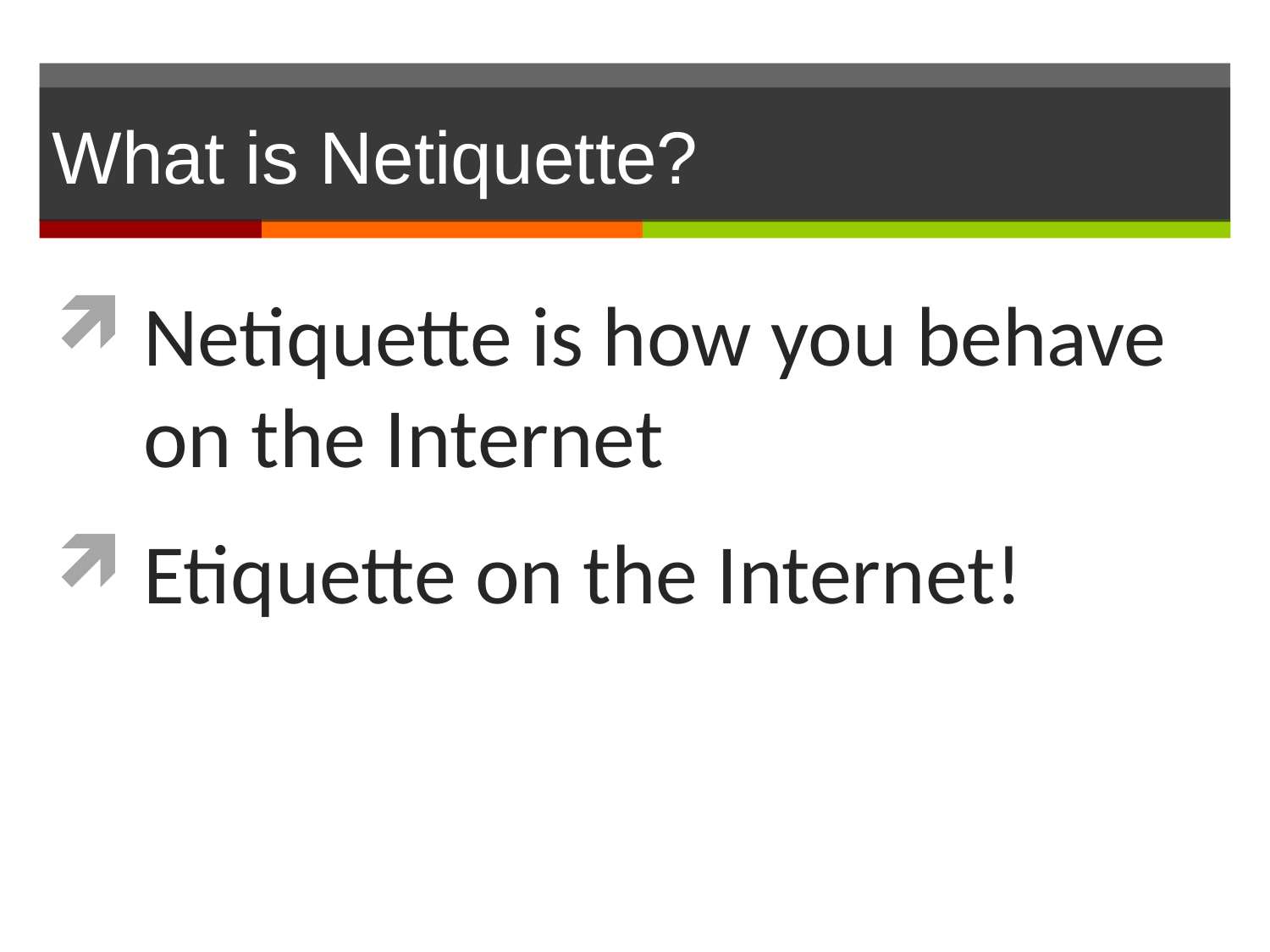

# What is Netiquette?
Netiquette is how you behave on the Internet
Etiquette on the Internet!